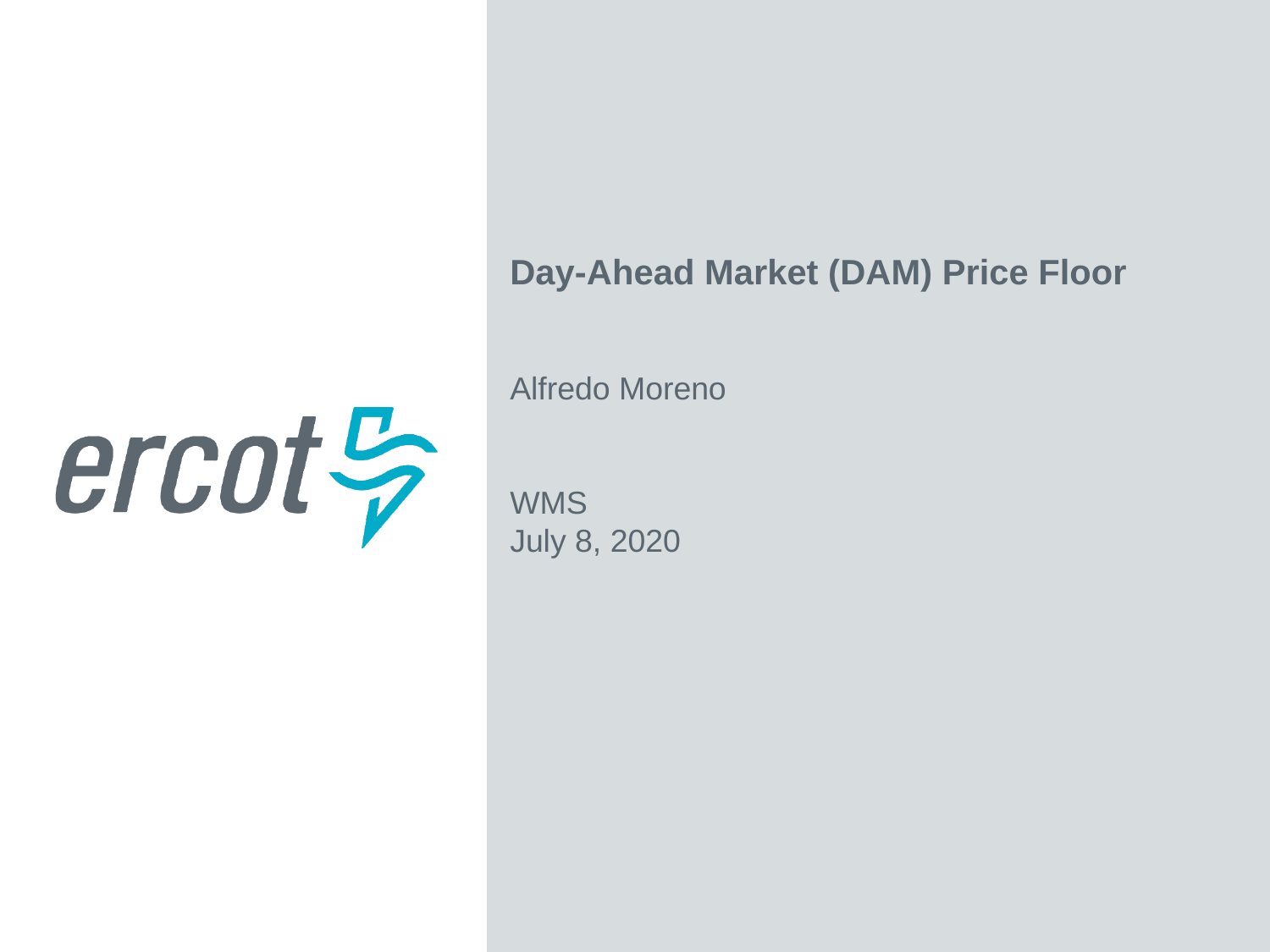

Day-Ahead Market (DAM) Price Floor

Alfredo Moreno

WMS
July 8, 2020